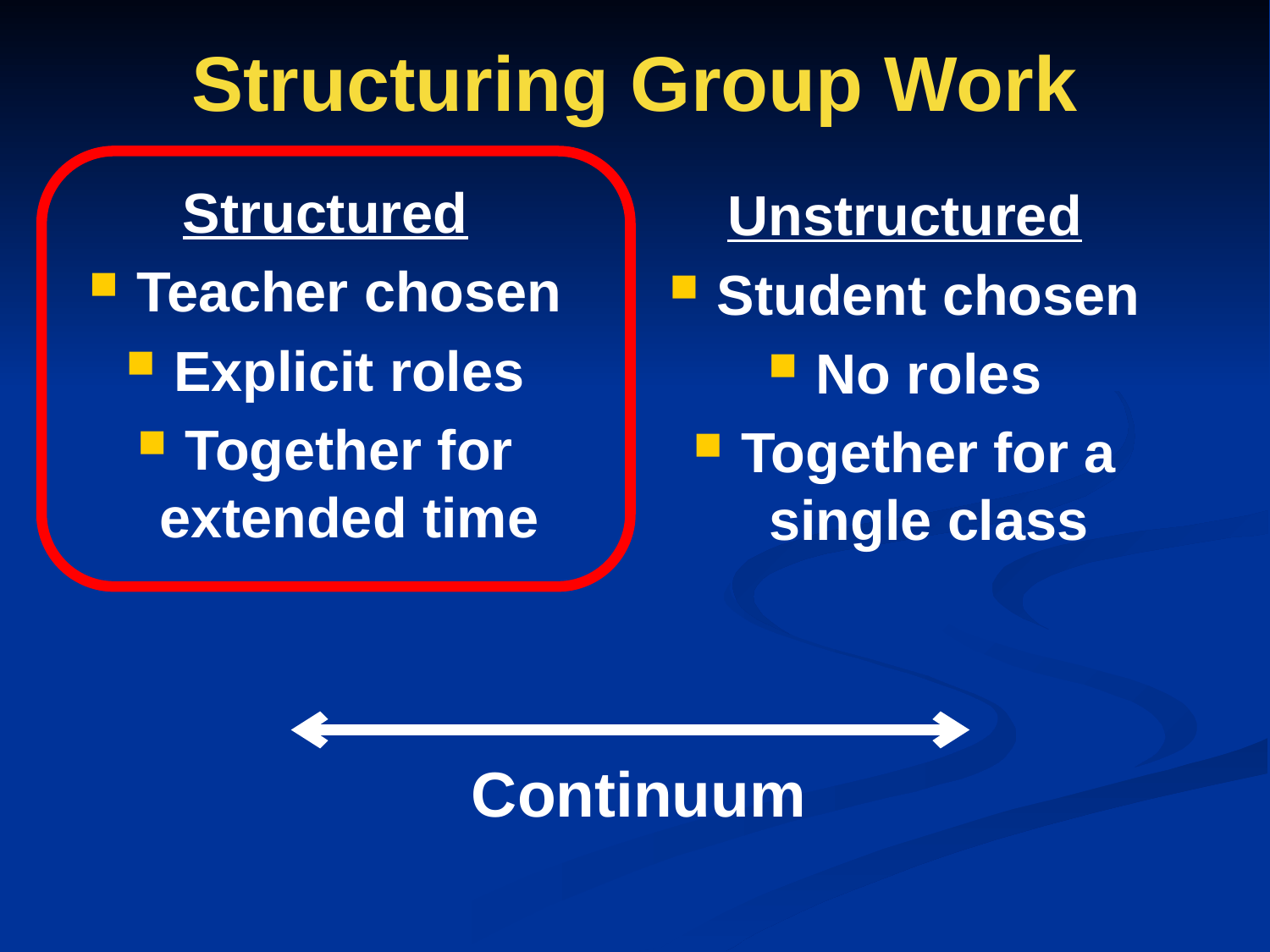

# Structuring Group Work

Structured
Teacher chosen
Explicit roles
Together for extended time
Unstructured
Student chosen
No roles
Together for a single class
Continuum